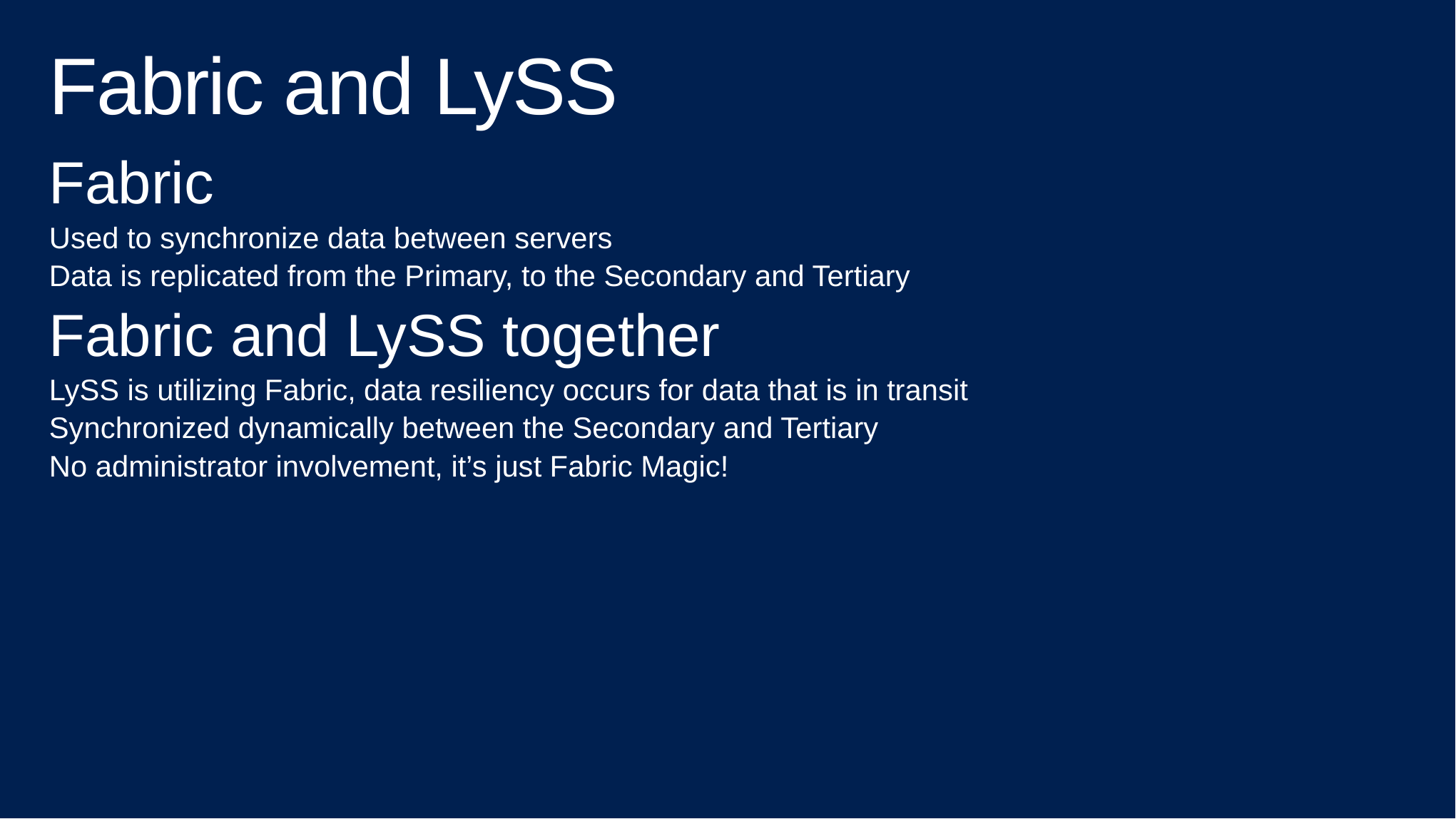

# Fabric and LySS
Fabric
Used to synchronize data between servers
Data is replicated from the Primary, to the Secondary and Tertiary
Fabric and LySS together
LySS is utilizing Fabric, data resiliency occurs for data that is in transit
Synchronized dynamically between the Secondary and Tertiary
No administrator involvement, it’s just Fabric Magic!